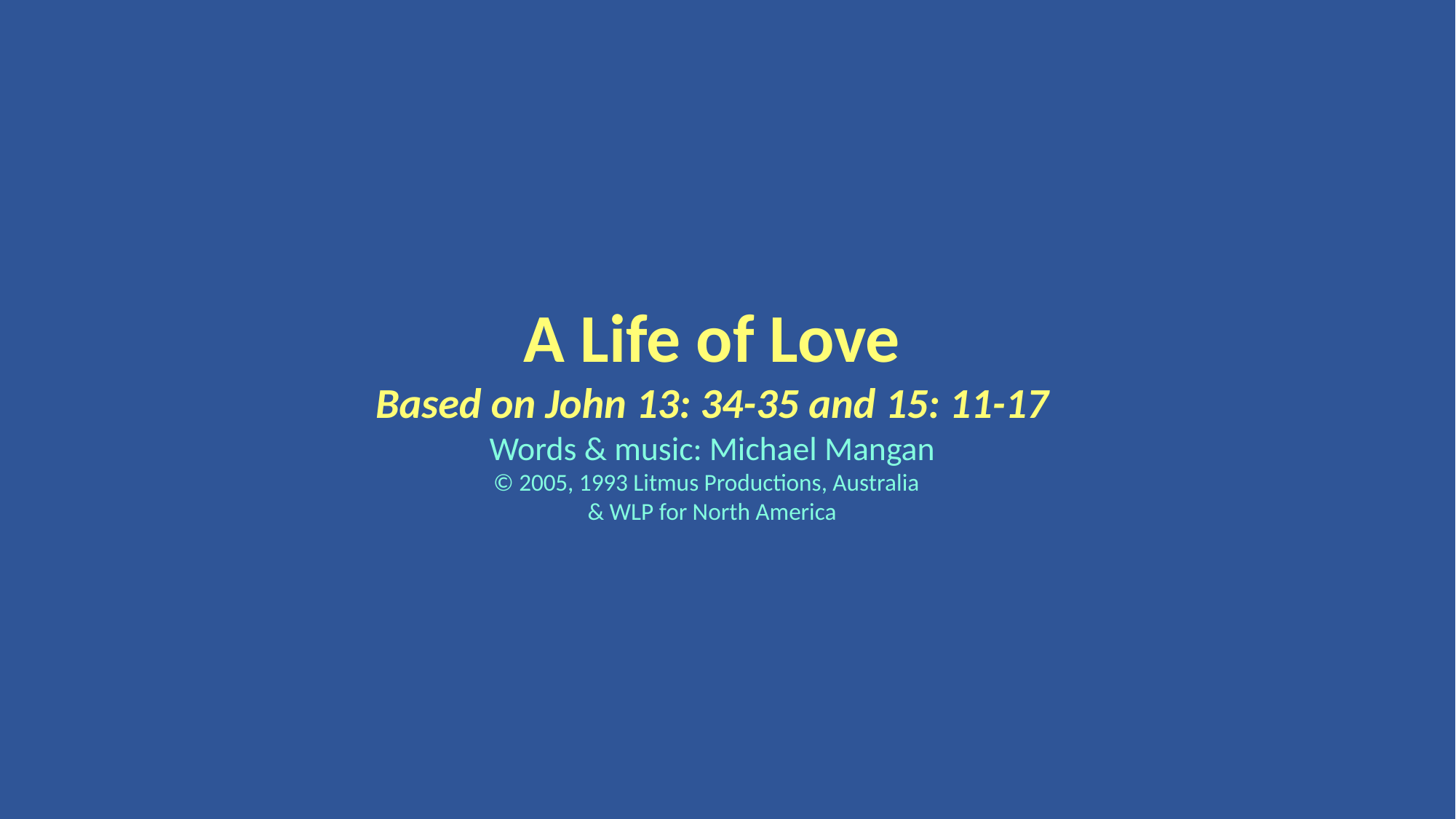

A Life of Love
Based on John 13: 34-35 and 15: 11-17
Words & music: Michael Mangan
© 2005, 1993 Litmus Productions, Australia
& WLP for North America